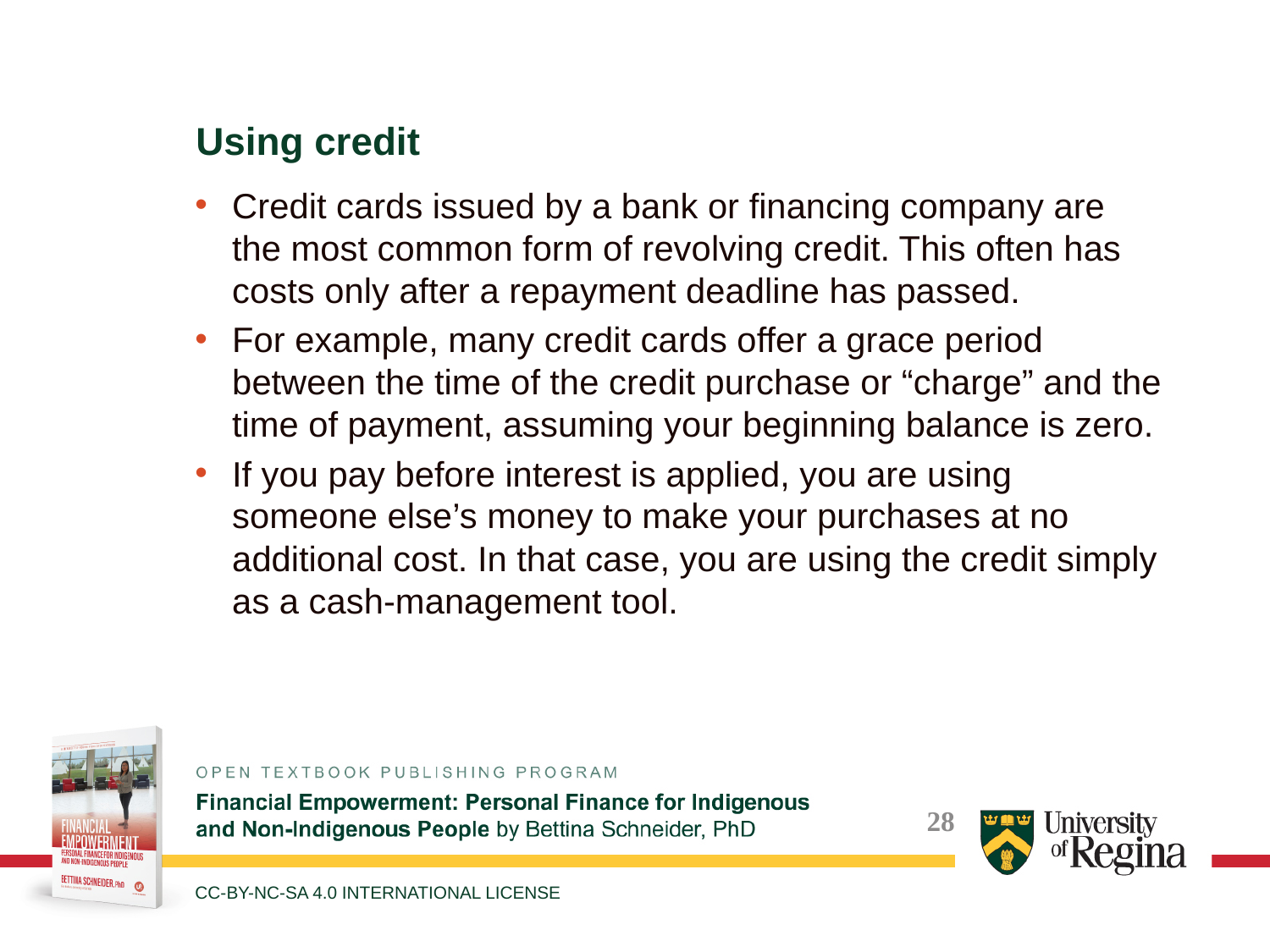

Using credit
Credit cards issued by a bank or financing company are the most common form of revolving credit. This often has costs only after a repayment deadline has passed.
For example, many credit cards offer a grace period between the time of the credit purchase or “charge” and the time of payment, assuming your beginning balance is zero.
If you pay before interest is applied, you are using someone else’s money to make your purchases at no additional cost. In that case, you are using the credit simply as a cash-management tool.

CC-BY-NC-SA 4.0 INTERNATIONAL LICENSE